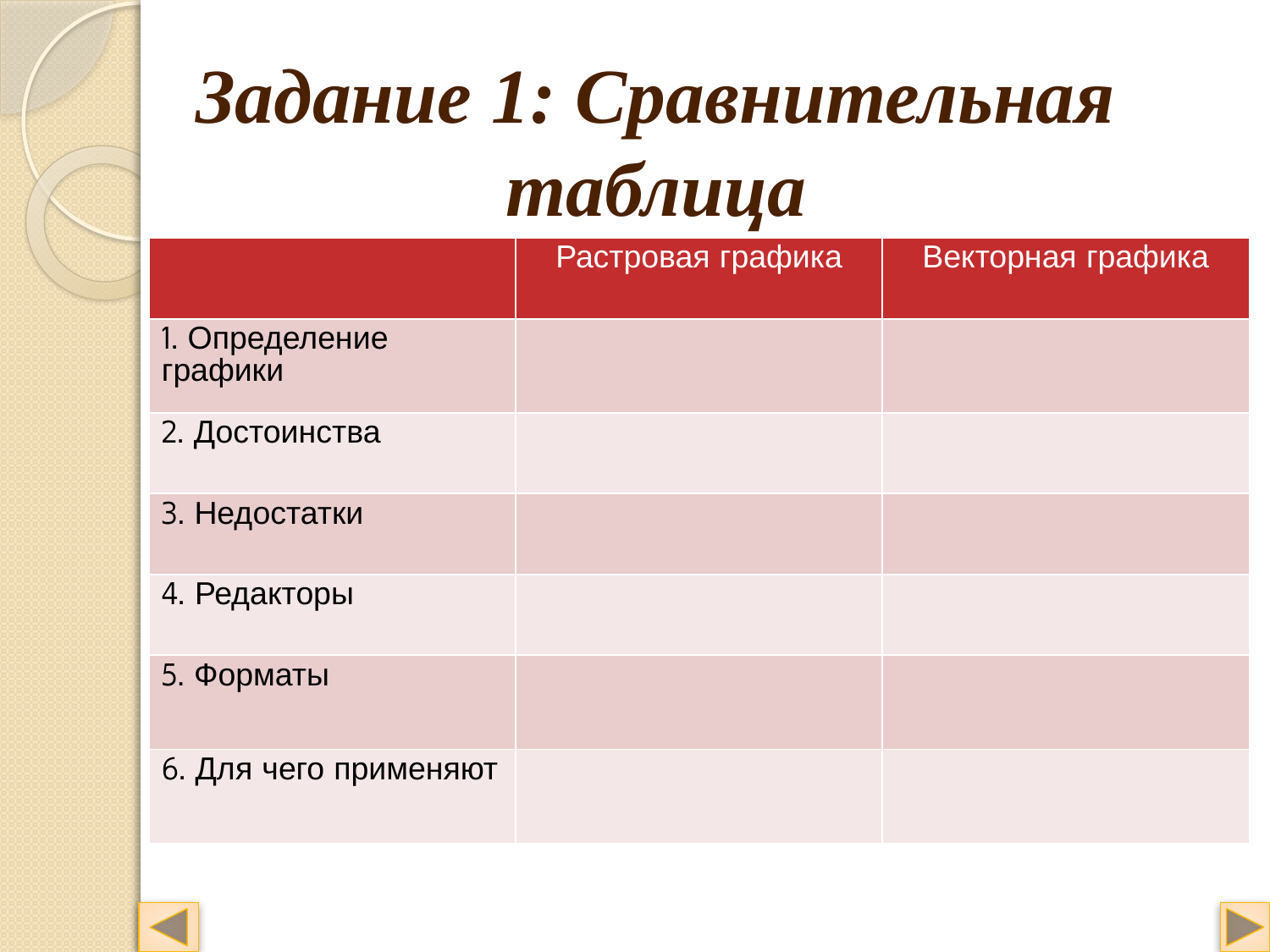

Задание 1: Сравнительная таблица
|  | Растровая графика | Векторная графика |
| --- | --- | --- |
| 1. Определение графики |  |  |
| 2. Достоинства |  |  |
| 3. Недостатки |  |  |
| 4. Редакторы |  |  |
| 5. Форматы |  |  |
| 6. Для чего применяют |  |  |